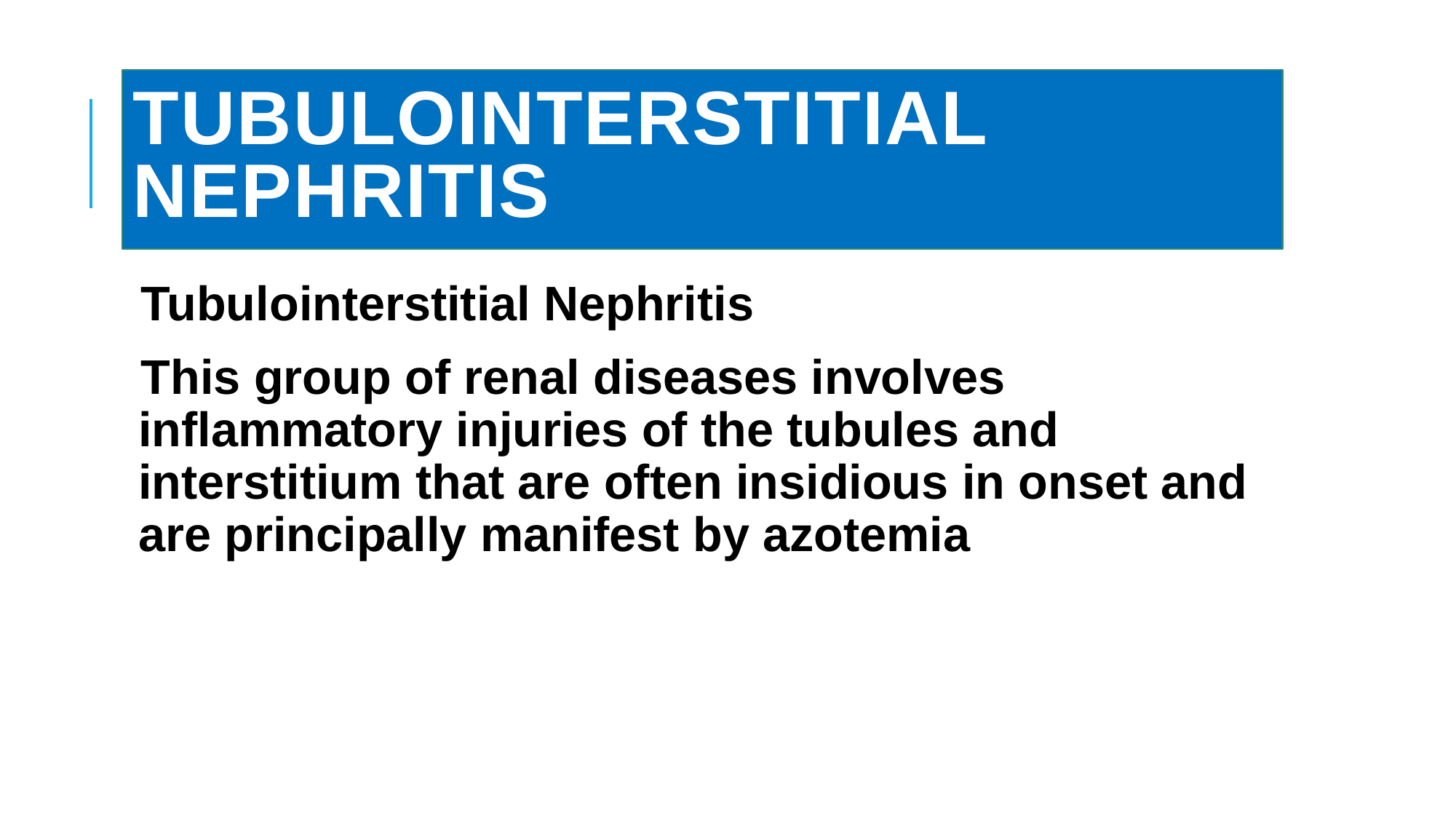

# Tubulointerstitial Nephritis
Tubulointerstitial Nephritis
This group of renal diseases involves inflammatory injuries of the tubules and interstitium that are often insidious in onset and are principally manifest by azotemia